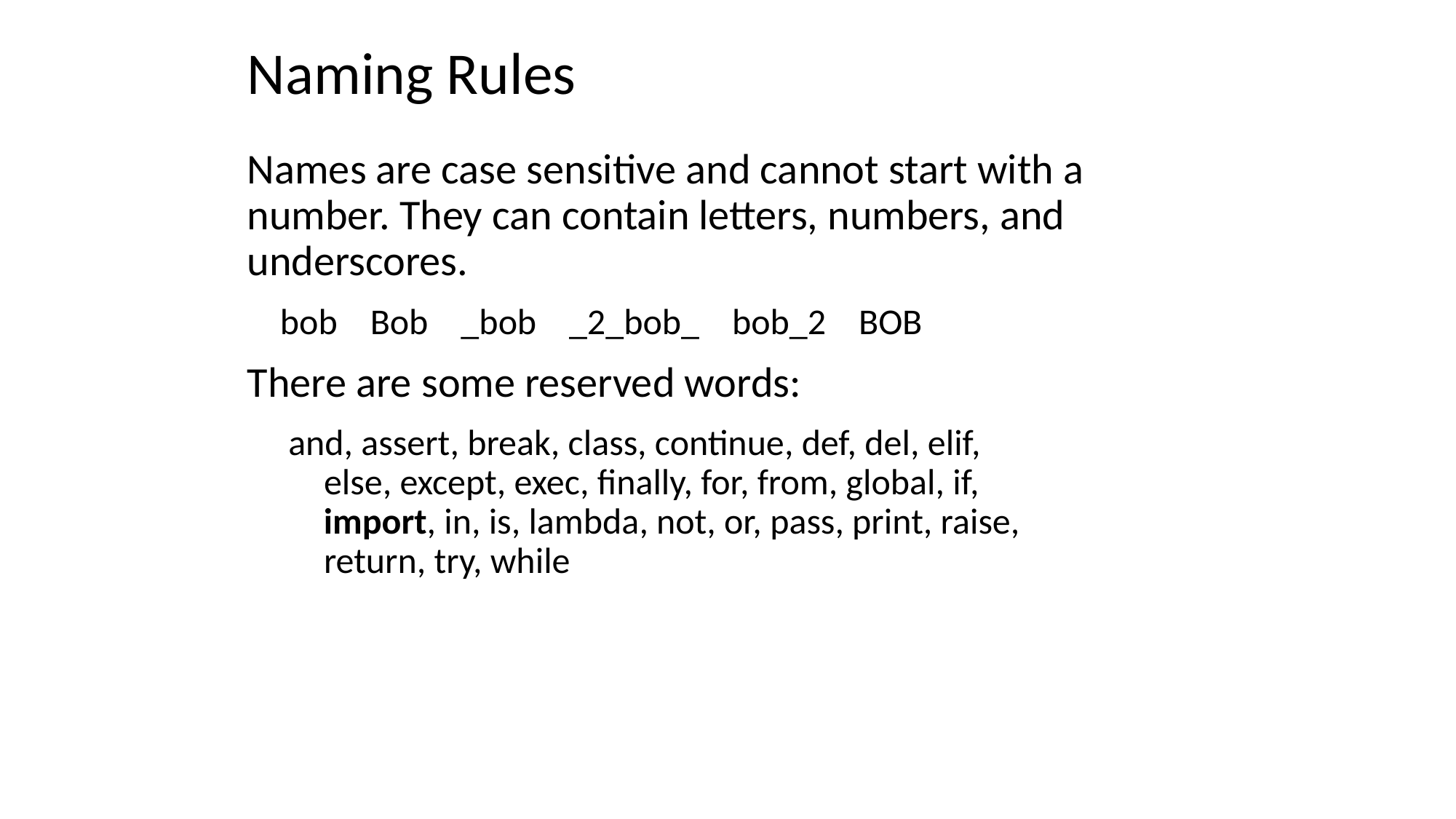

# Naming Rules
Names are case sensitive and cannot start with a number. They can contain letters, numbers, and underscores.

    bob    Bob    _bob    _2_bob_    bob_2    BOB

There are some reserved words:

     and, assert, break, class, continue, def, del, elif,
      else, except, exec, finally, for, from, global, if,
      import, in, is, lambda, not, or, pass, print, raise,
      return, try, while